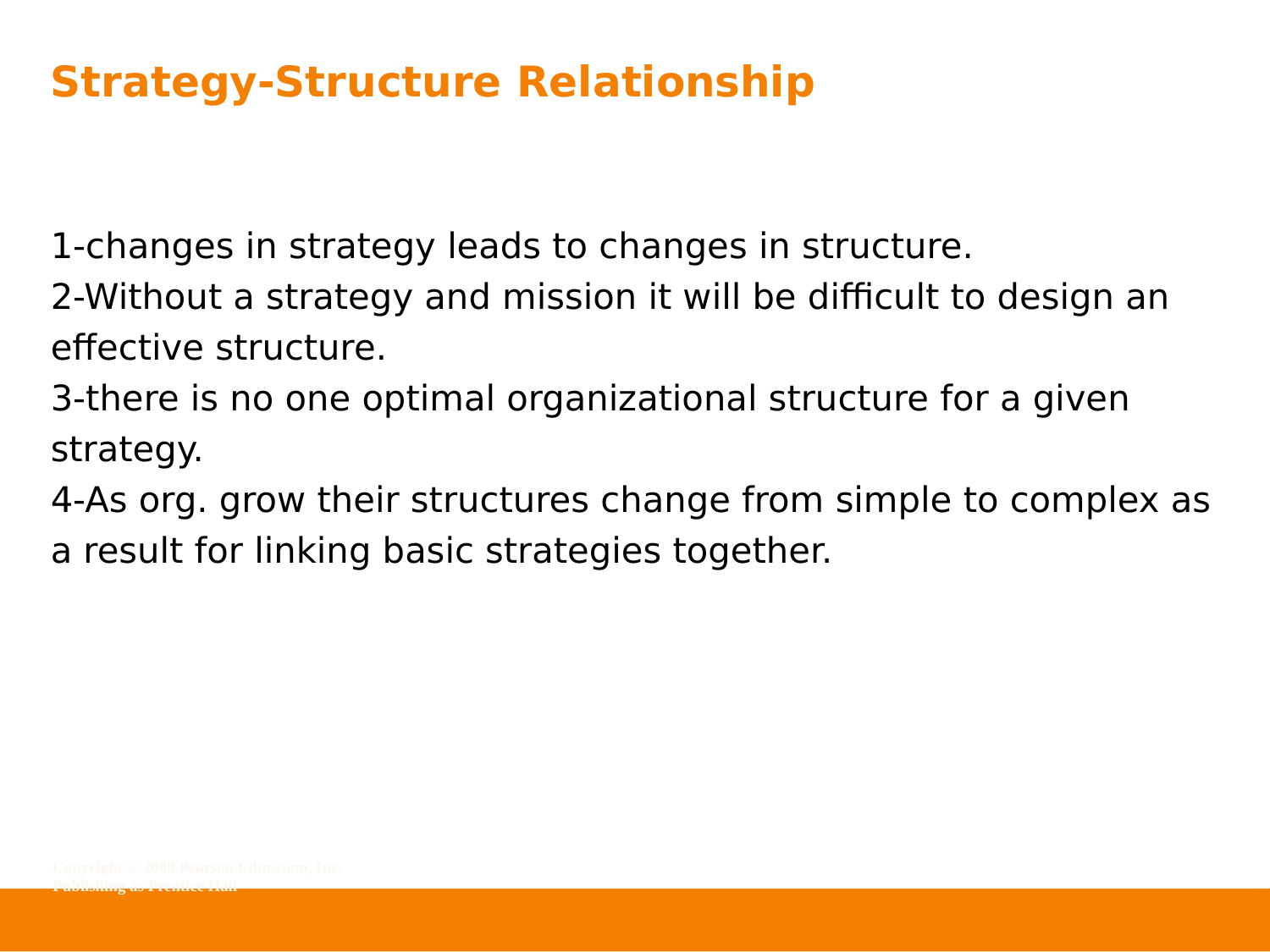

# Strategy-Structure Relationship
1-changes in strategy leads to changes in structure.
2-Without a strategy and mission it will be difficult to design an effective structure.
3-there is no one optimal organizational structure for a given strategy.
4-As org. grow their structures change from simple to complex as a result for linking basic strategies together.